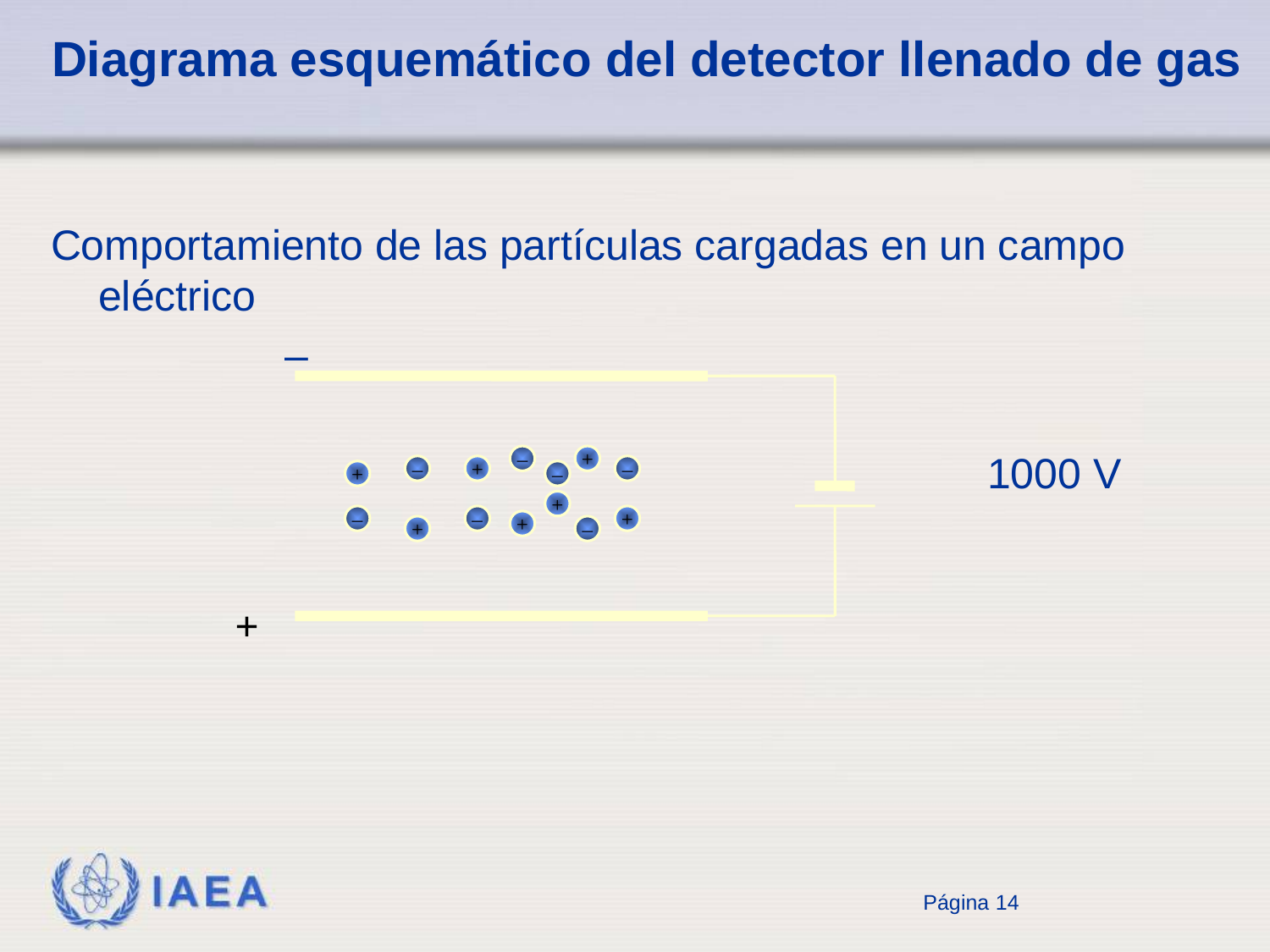

Diagrama esquemático del detector llenado de gas
Comportamiento de las partículas cargadas en un campo eléctrico
		     –

								1000 V

–
+
–
+
–
+
–

+
–
–
+

+
+
–
+